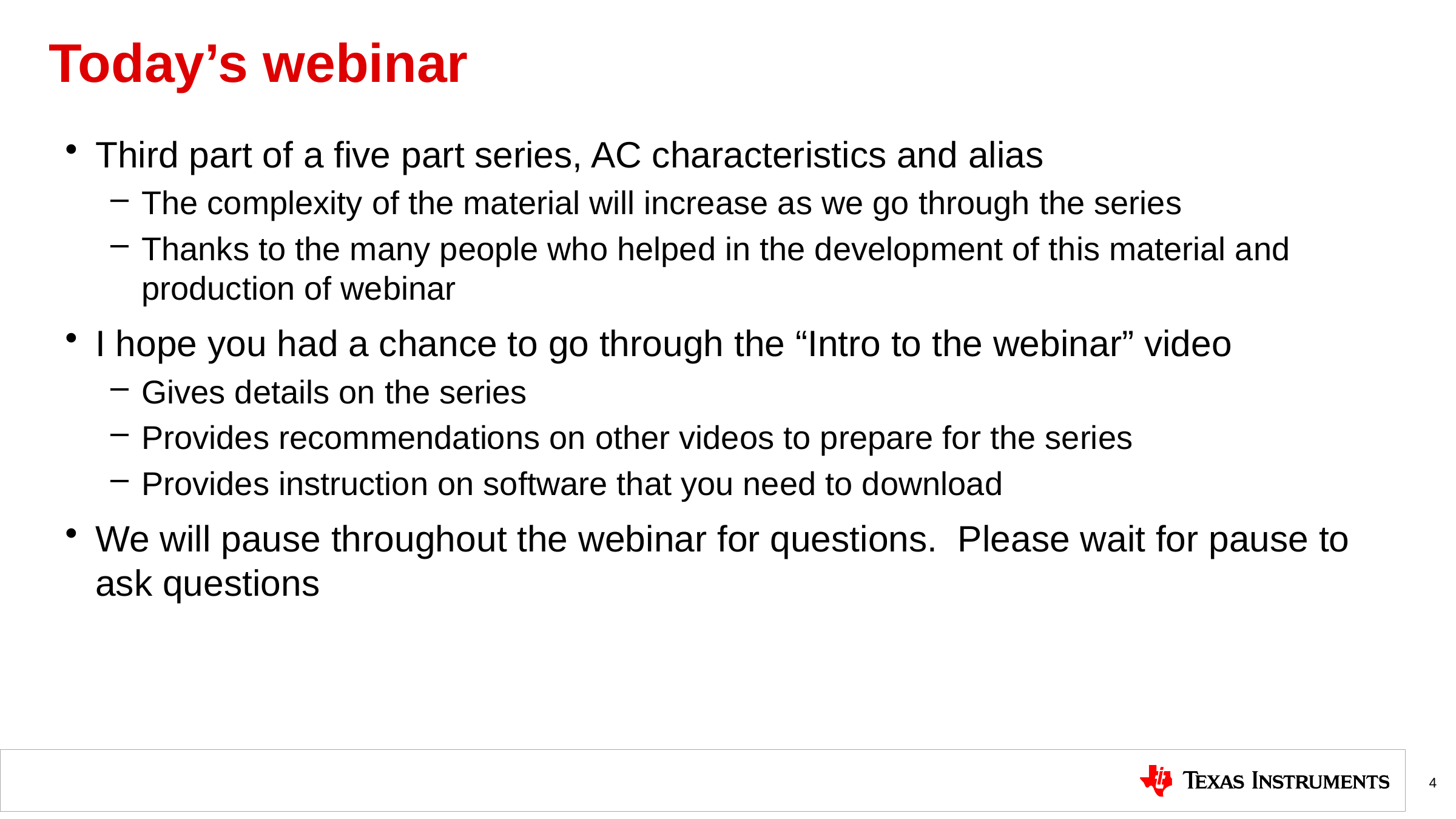

# Today’s webinar
Third part of a five part series, AC characteristics and alias
The complexity of the material will increase as we go through the series
Thanks to the many people who helped in the development of this material and production of webinar
I hope you had a chance to go through the “Intro to the webinar” video
Gives details on the series
Provides recommendations on other videos to prepare for the series
Provides instruction on software that you need to download
We will pause throughout the webinar for questions.  Please wait for pause to ask questions

4